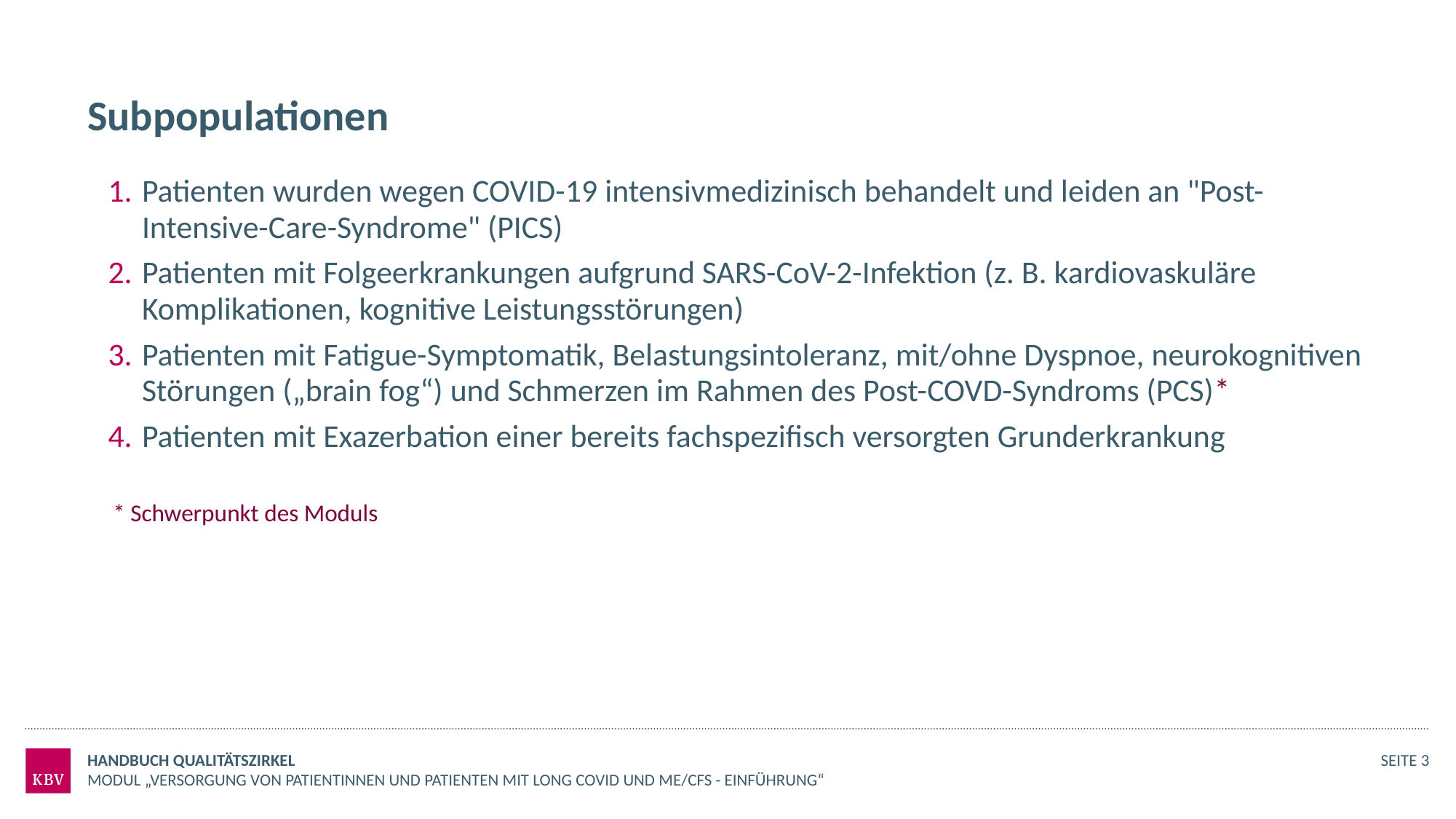

# Subpopulationen
Patienten wurden wegen COVID-19 intensivmedizinisch behandelt und leiden an "Post-Intensive-Care-Syndrome" (PICS)
Patienten mit Folgeerkrankungen aufgrund SARS-CoV-2-Infektion (z. B. kardiovaskuläre Komplikationen, kognitive Leistungsstörungen)
Patienten mit Fatigue-Symptomatik, Belastungsintoleranz, mit/ohne Dyspnoe, neurokognitiven Störungen („brain fog“) und Schmerzen im Rahmen des Post-COVD-Syndroms (PCS)*
Patienten mit Exazerbation einer bereits fachspezifisch versorgten Grunderkrankung

* Schwerpunkt des Moduls

Handbuch Qualitätszirkel
Seite 3
Modul „Versorgung von Patientinnen und Patienten mit Long COVID und ME/CFS - Einführung“